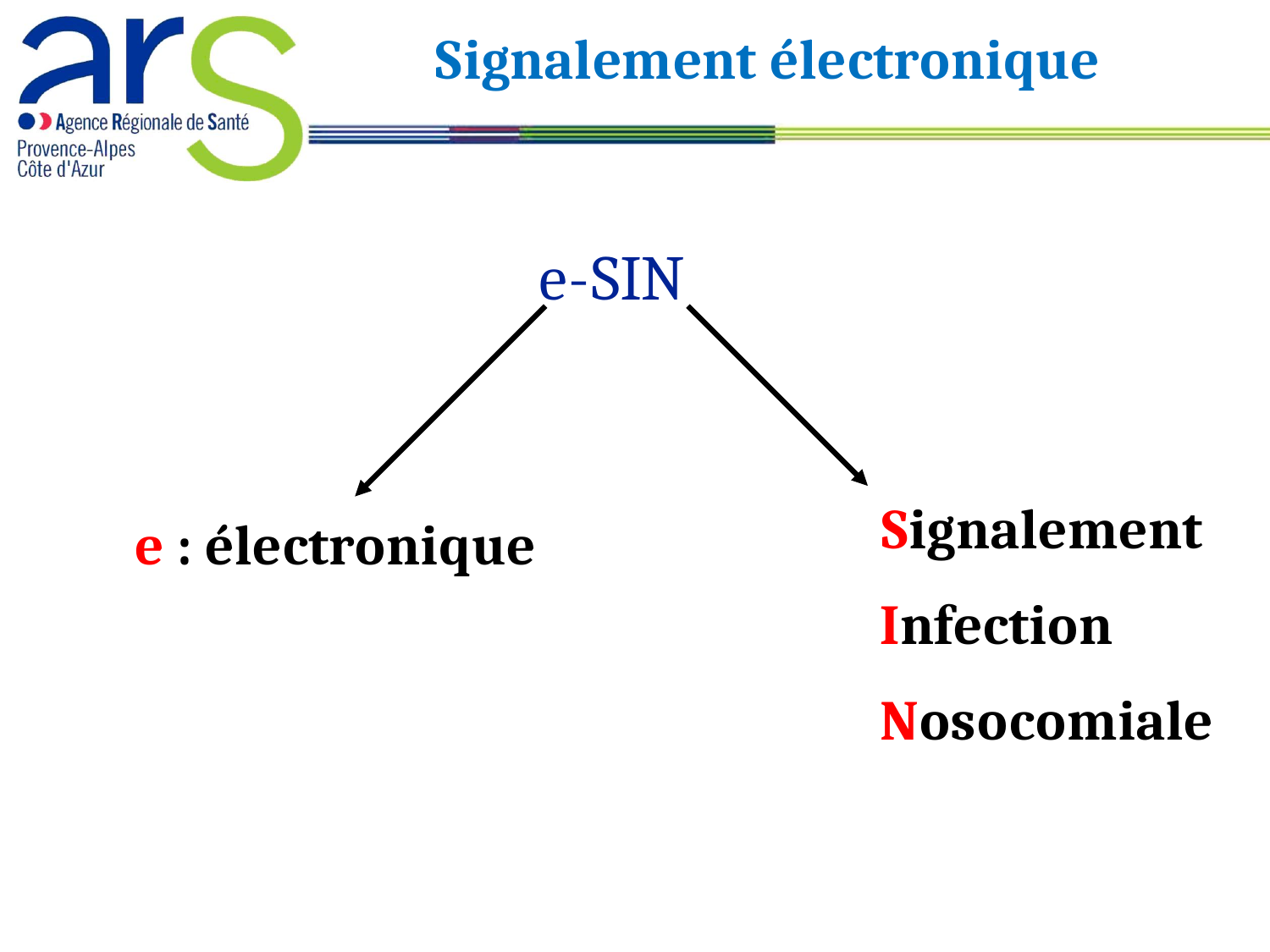

Signalement électronique
e-SIN

Signalement
Infection
Nosocomiale
e : électronique